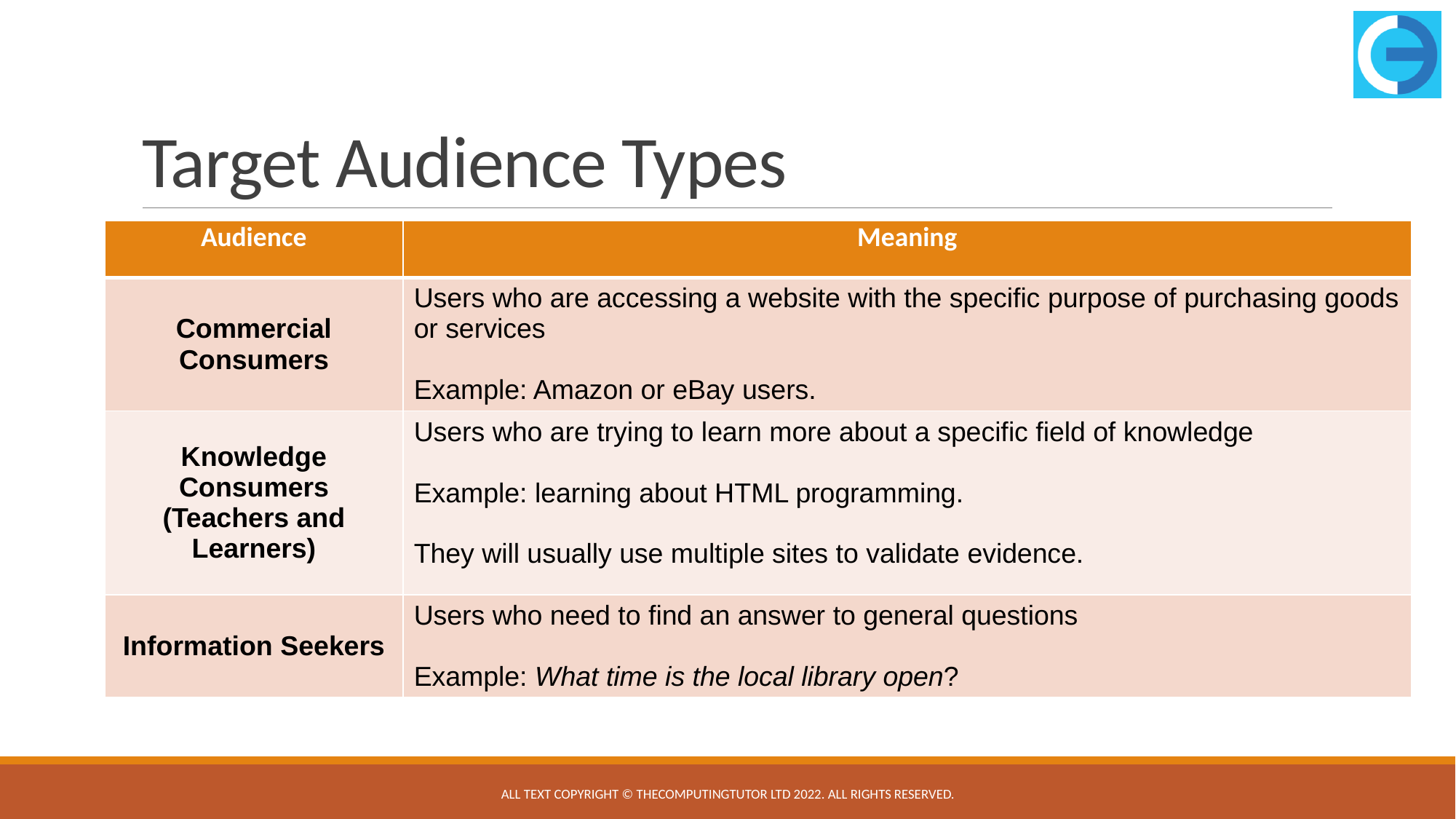

# Target Audience Types
| Audience | Meaning |
| --- | --- |
| Commercial Consumers | Users who are accessing a website with the specific purpose of purchasing goods or services Example: Amazon or eBay users. |
| Knowledge Consumers (Teachers and Learners) | Users who are trying to learn more about a specific field of knowledge Example: learning about HTML programming. They will usually use multiple sites to validate evidence. |
| Information Seekers | Users who need to find an answer to general questions Example: What time is the local library open? |
All text copyright © TheComputingTutor Ltd 2022. All rights Reserved.